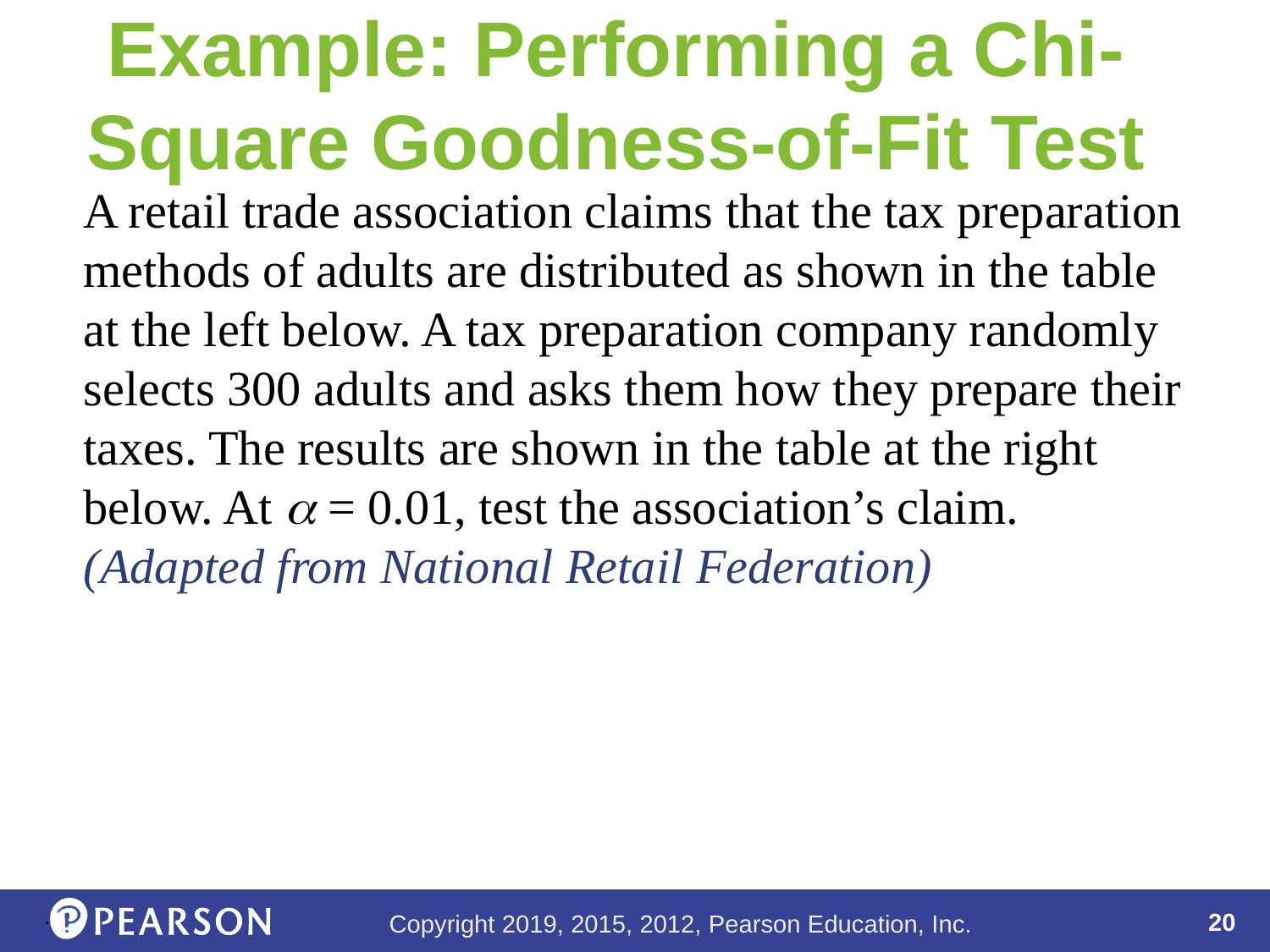

# Example: Performing a Chi-Square Goodness-of-Fit Test
A retail trade association claims that the tax preparation methods of adults are distributed as shown in the table at the left below. A tax preparation company randomly selects 300 adults and asks them how they prepare their taxes. The results are shown in the table at the right below. At α = 0.01, test the association’s claim. (Adapted from National Retail Federation)
.